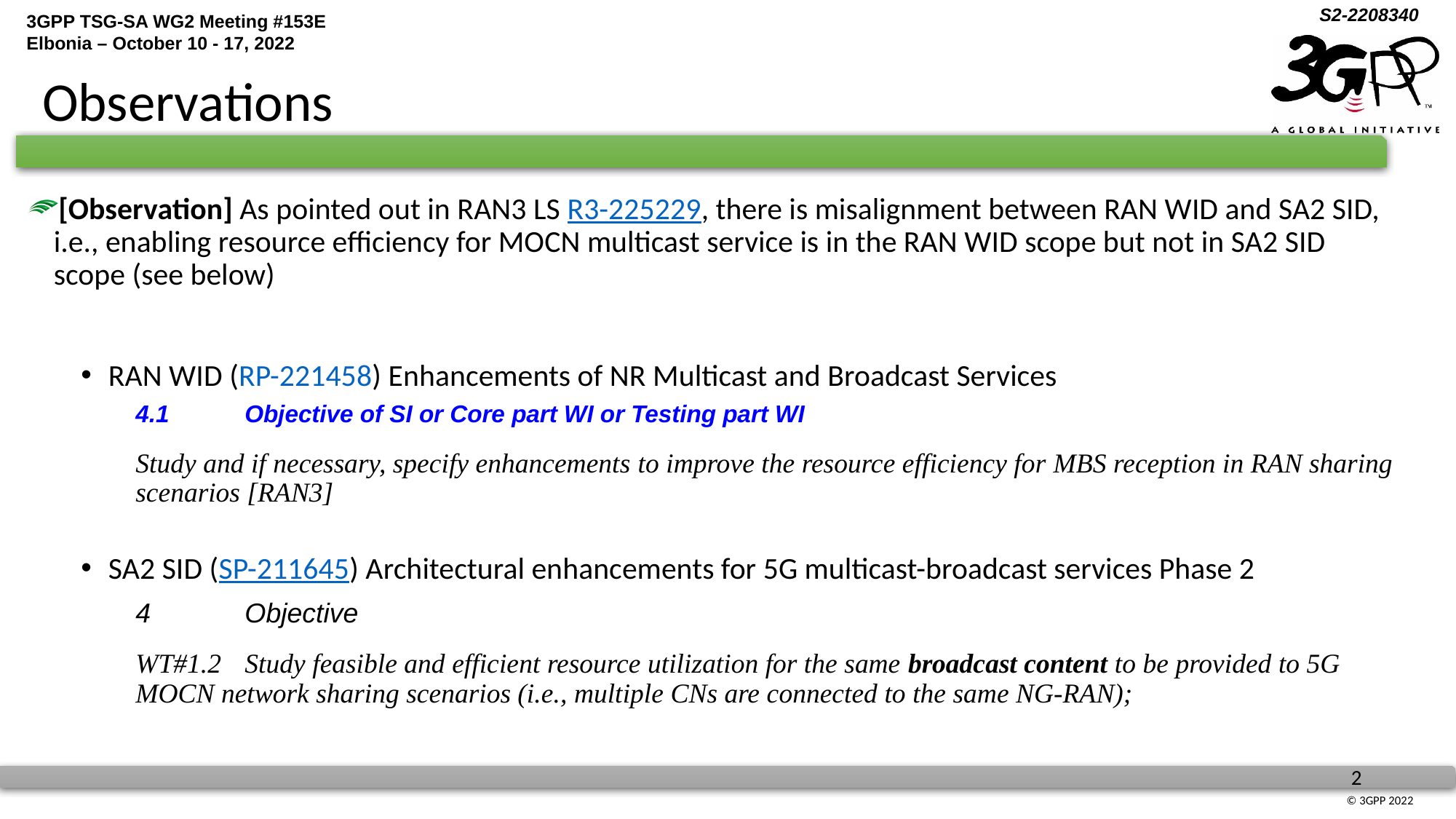

# Observations
[Observation] As pointed out in RAN3 LS R3-225229, there is misalignment between RAN WID and SA2 SID, i.e., enabling resource efficiency for MOCN multicast service is in the RAN WID scope but not in SA2 SID scope (see below)

RAN WID (RP-221458) Enhancements of NR Multicast and Broadcast Services
4.1	Objective of SI or Core part WI or Testing part WI
Study and if necessary, specify enhancements to improve the resource efficiency for MBS reception in RAN sharing scenarios [RAN3]

SA2 SID (SP-211645) Architectural enhancements for 5G multicast-broadcast services Phase 2
4	Objective
WT#1.2	Study feasible and efficient resource utilization for the same broadcast content to be provided to 5G MOCN network sharing scenarios (i.e., multiple CNs are connected to the same NG-RAN);